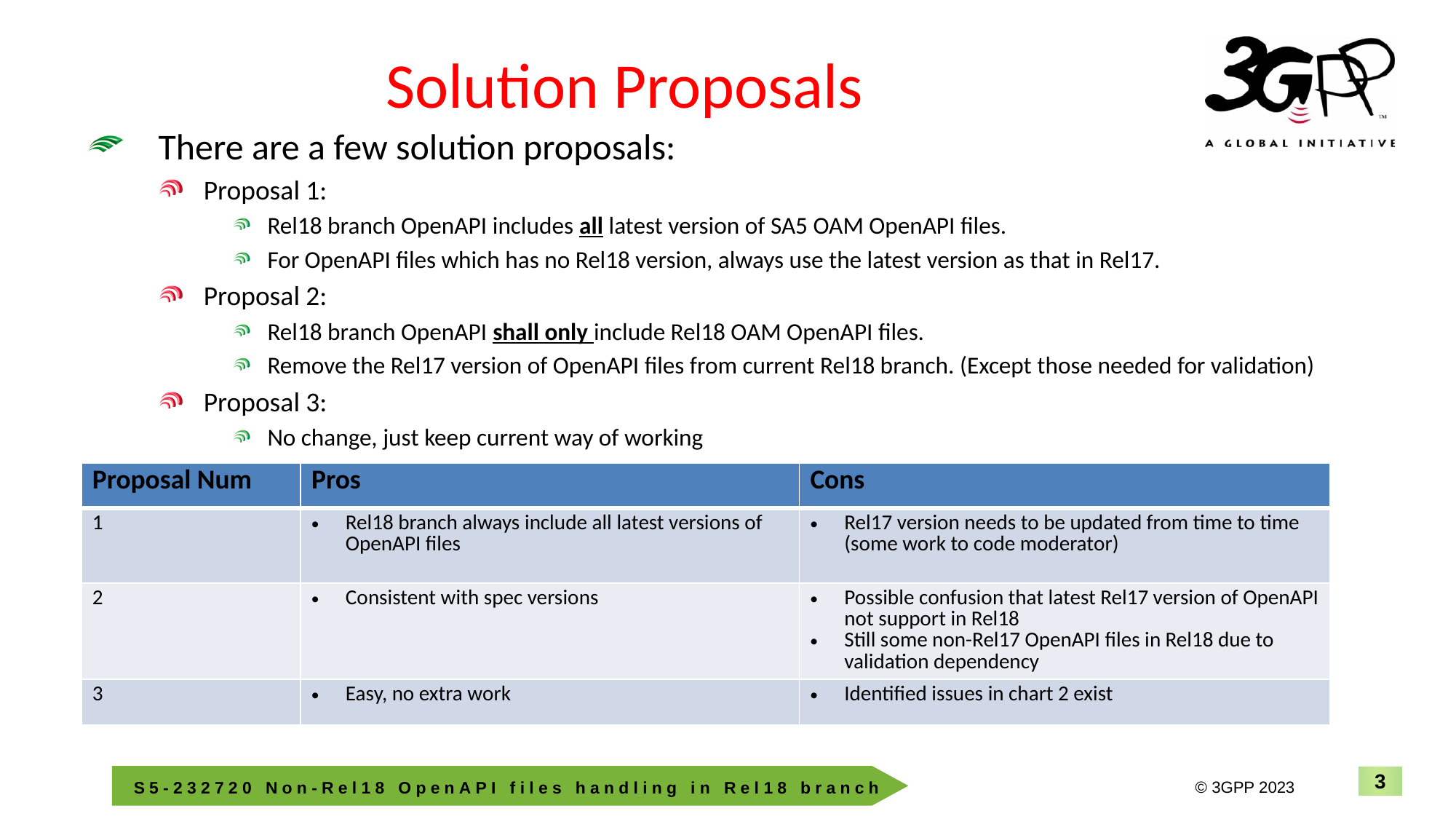

# Solution Proposals
There are a few solution proposals:
Proposal 1:
Rel18 branch OpenAPI includes all latest version of SA5 OAM OpenAPI files.
For OpenAPI files which has no Rel18 version, always use the latest version as that in Rel17.
Proposal 2:
Rel18 branch OpenAPI shall only include Rel18 OAM OpenAPI files.
Remove the Rel17 version of OpenAPI files from current Rel18 branch. (Except those needed for validation)
Proposal 3:
No change, just keep current way of working
| Proposal Num | Pros | Cons |
| --- | --- | --- |
| 1 | Rel18 branch always include all latest versions of OpenAPI files | Rel17 version needs to be updated from time to time (some work to code moderator) |
| 2 | Consistent with spec versions | Possible confusion that latest Rel17 version of OpenAPI not support in Rel18 Still some non-Rel17 OpenAPI files in Rel18 due to validation dependency |
| 3 | Easy, no extra work | Identified issues in chart 2 exist |